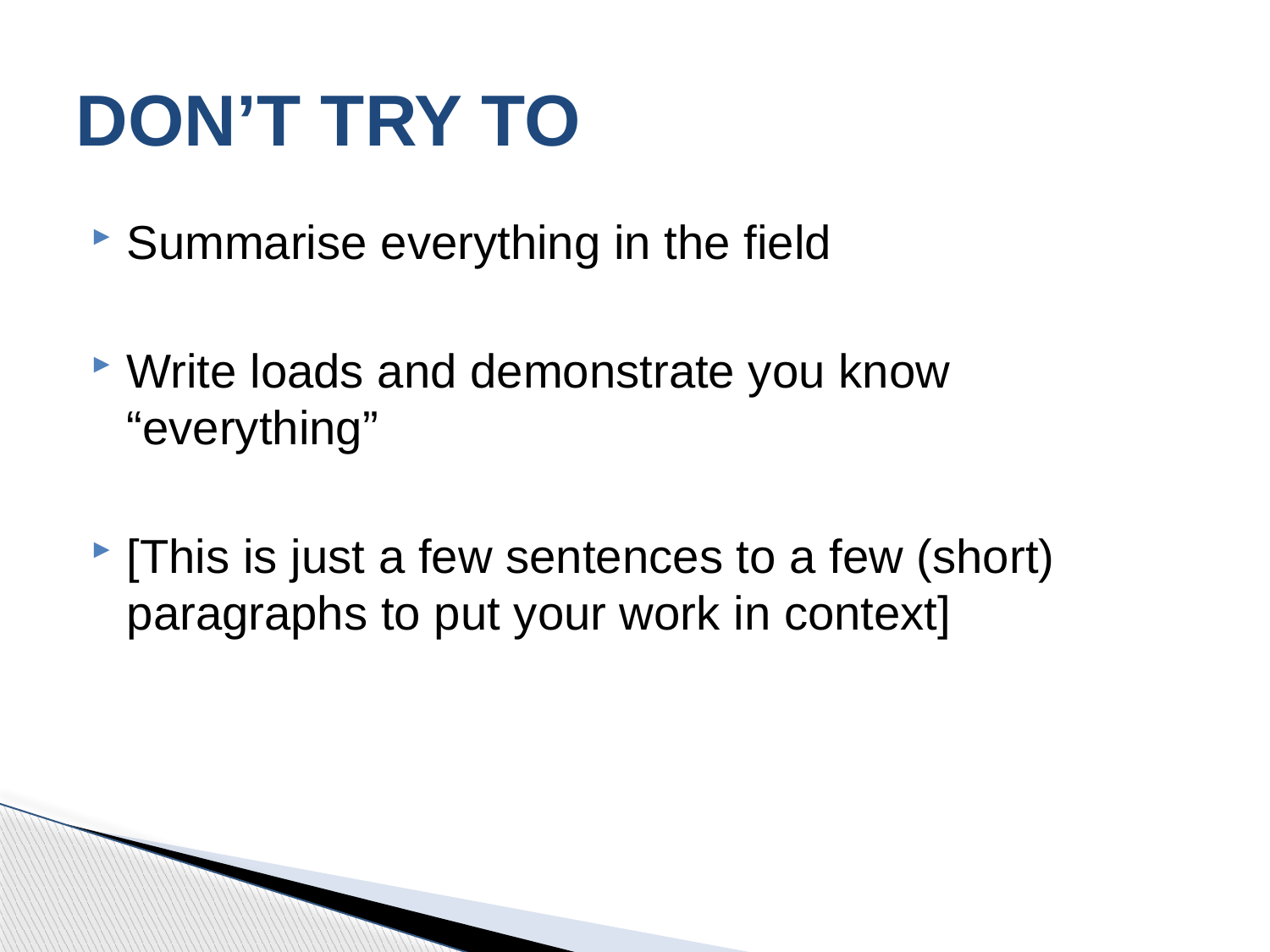

# DON’T TRY TO
Summarise everything in the field

Write loads and demonstrate you know “everything”

[This is just a few sentences to a few (short) paragraphs to put your work in context]